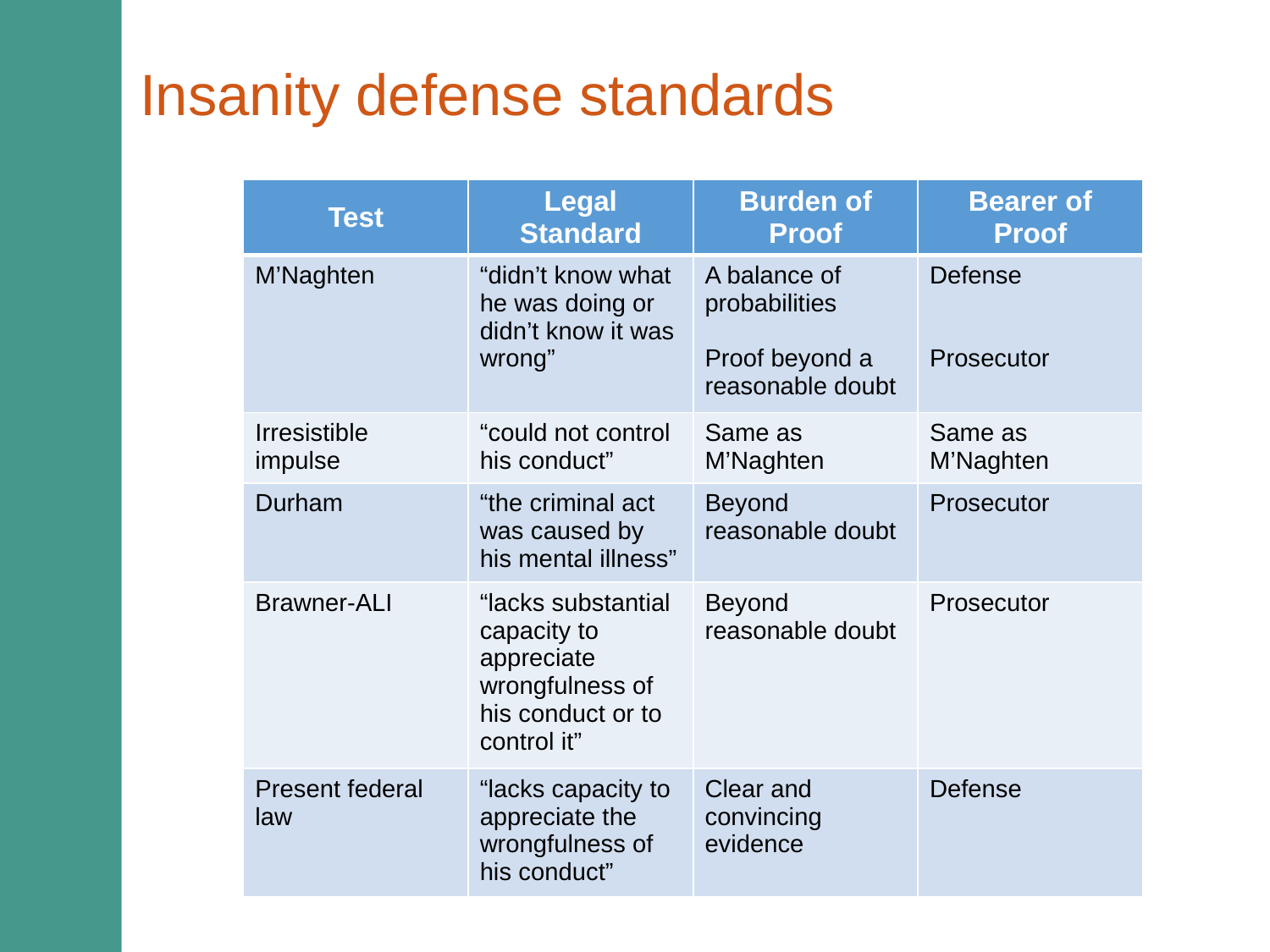

# Insanity defense standards
| Test | Legal Standard | Burden of Proof | Bearer of Proof |
| --- | --- | --- | --- |
| M’Naghten | “didn’t know what he was doing or didn’t know it was wrong” | A balance of probabilities Proof beyond a reasonable doubt | Defense Prosecutor |
| Irresistible impulse | “could not control his conduct” | Same as M’Naghten | Same as M’Naghten |
| Durham | “the criminal act was caused by his mental illness” | Beyond reasonable doubt | Prosecutor |
| Brawner-ALI | “lacks substantial capacity to appreciate wrongfulness of his conduct or to control it” | Beyond reasonable doubt | Prosecutor |
| Present federal law | “lacks capacity to appreciate the wrongfulness of his conduct” | Clear and convincing evidence | Defense |